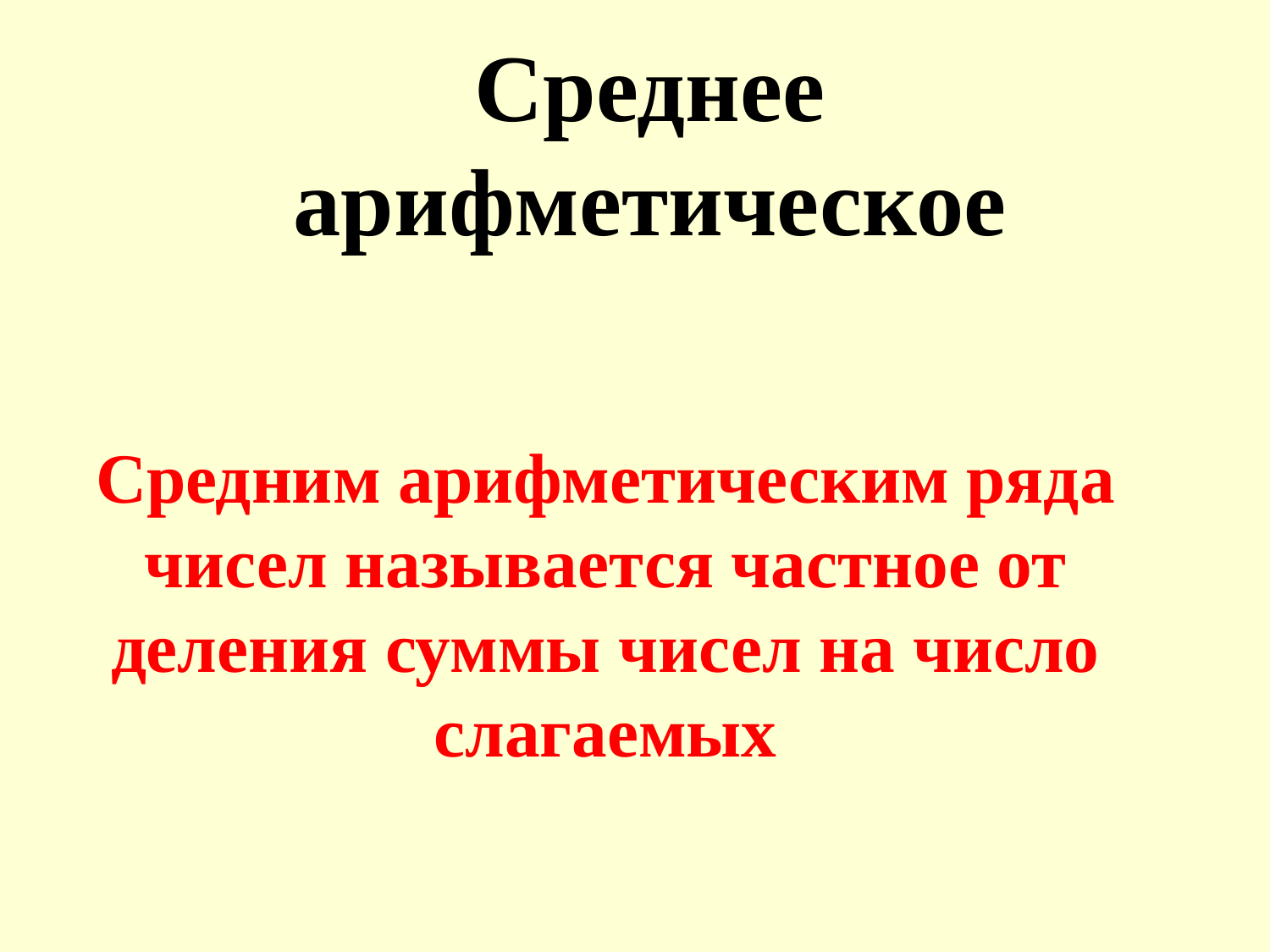

Среднее арифметическое
Средним арифметическим ряда чисел называется частное от деления суммы чисел на число слагаемых